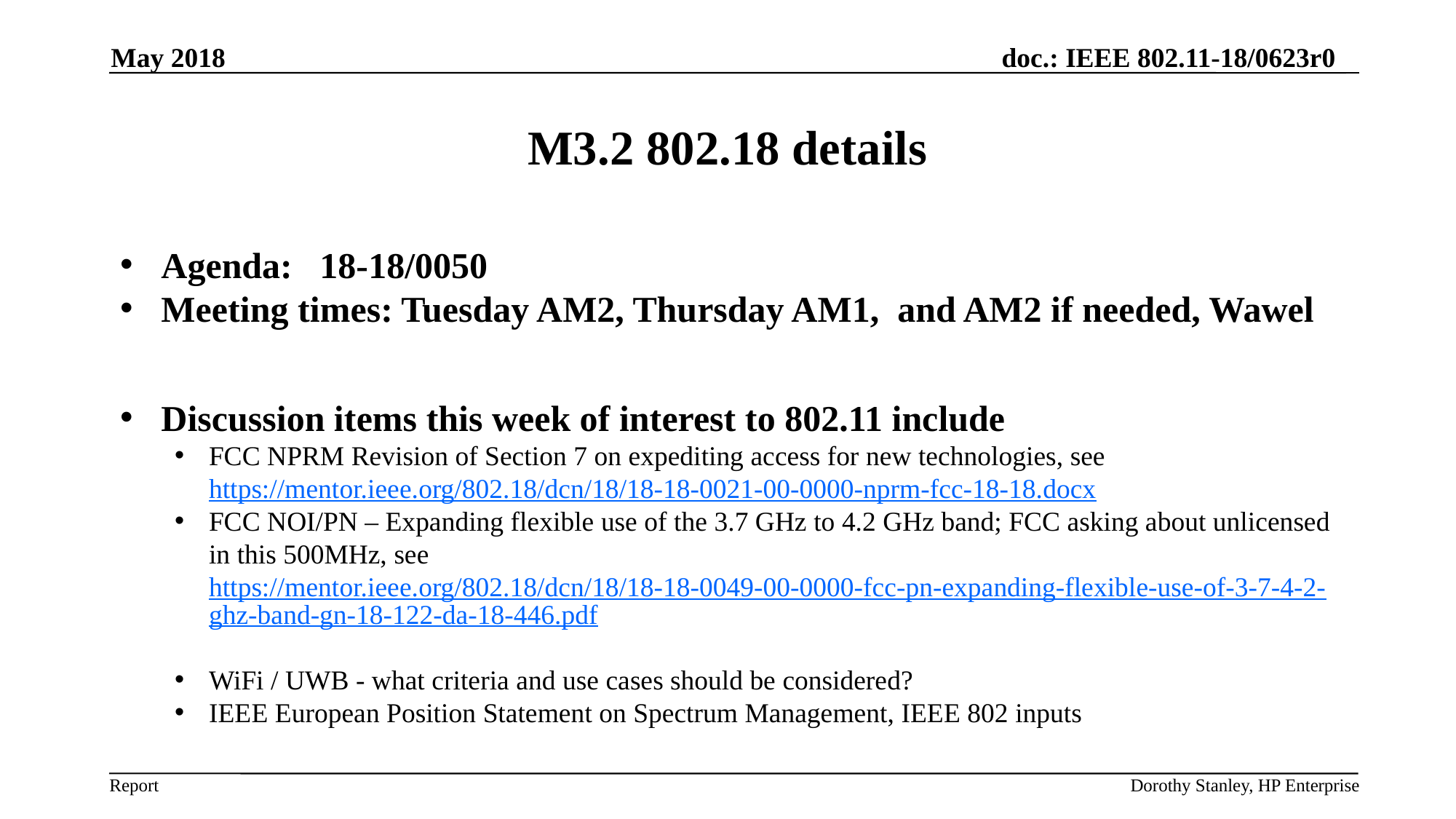

May 2018
# M3.2 802.18 details
Agenda:   18-18/0050
Meeting times: Tuesday AM2, Thursday AM1,  and AM2 if needed, Wawel

Discussion items this week of interest to 802.11 include
FCC NPRM Revision of Section 7 on expediting access for new technologies, see https://mentor.ieee.org/802.18/dcn/18/18-18-0021-00-0000-nprm-fcc-18-18.docx
FCC NOI/PN – Expanding flexible use of the 3.7 GHz to 4.2 GHz band; FCC asking about unlicensed in this 500MHz, see  https://mentor.ieee.org/802.18/dcn/18/18-18-0049-00-0000-fcc-pn-expanding-flexible-use-of-3-7-4-2-ghz-band-gn-18-122-da-18-446.pdf
WiFi / UWB - what criteria and use cases should be considered?
IEEE European Position Statement on Spectrum Management, IEEE 802 inputs
Dorothy Stanley, HP Enterprise